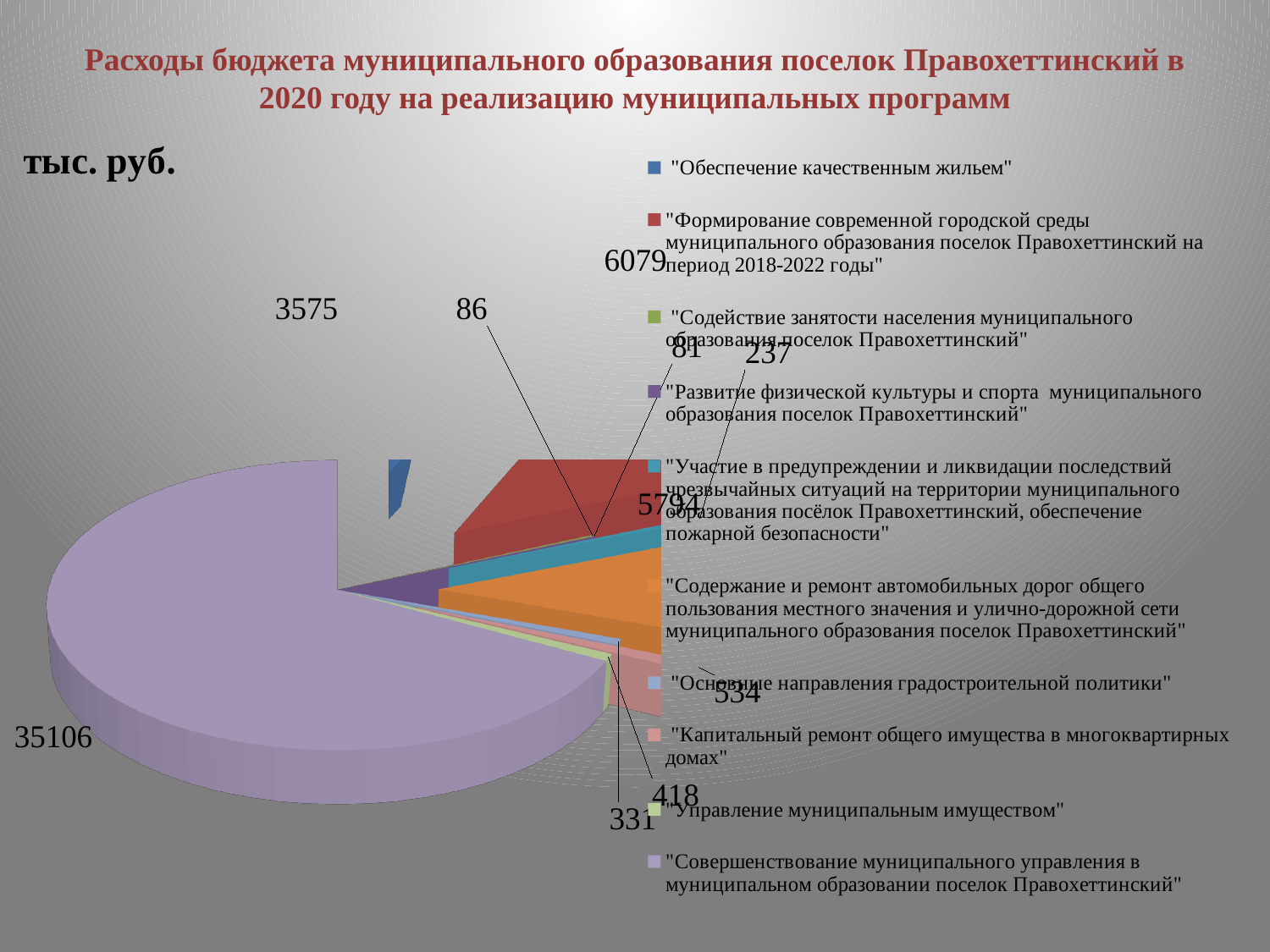

# Расходы бюджета муниципального образования поселок Правохеттинский в 2020 году на реализацию муниципальных программ

[unsupported chart]